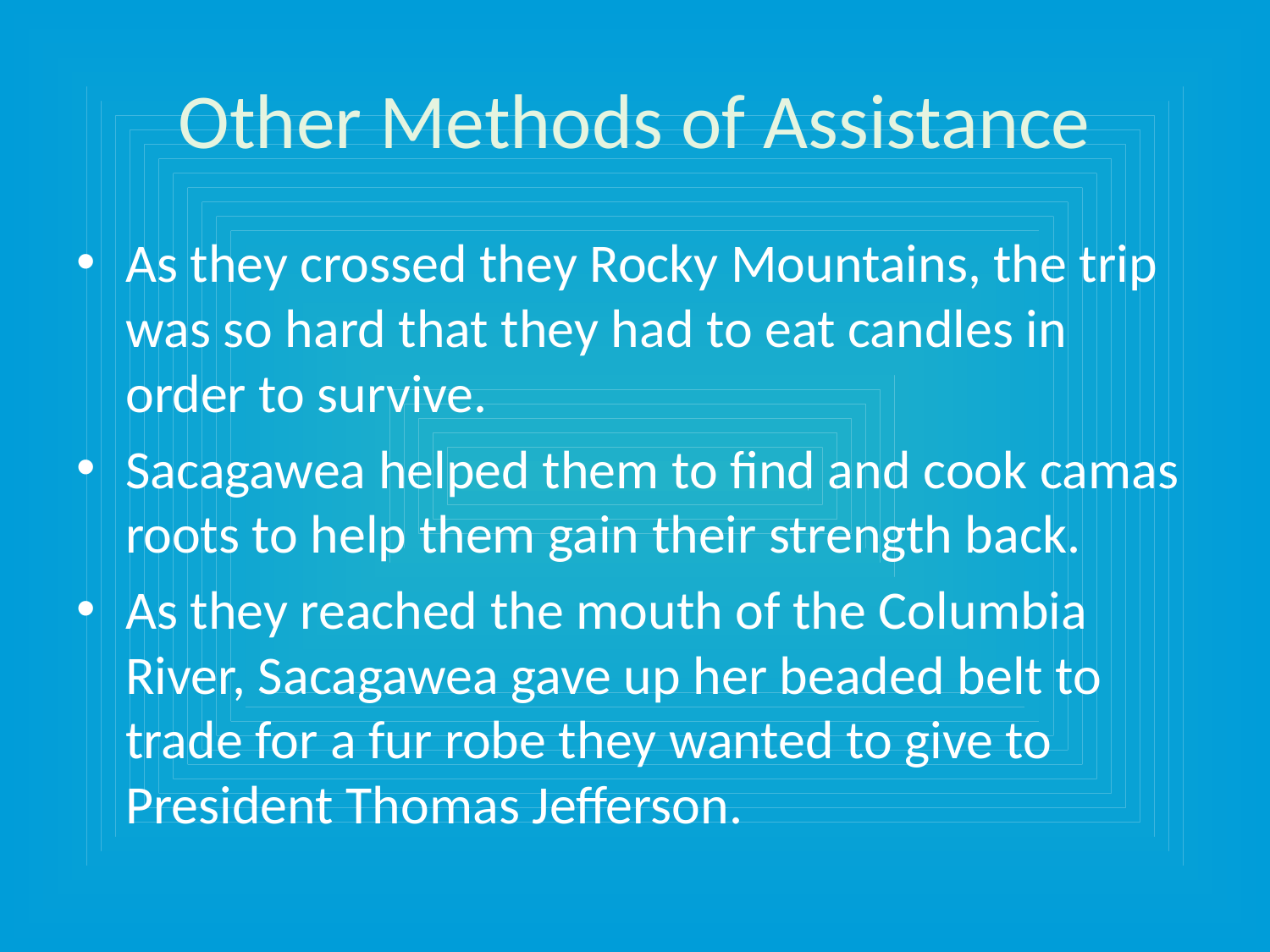

# Other Methods of Assistance
As they crossed they Rocky Mountains, the trip was so hard that they had to eat candles in order to survive.
Sacagawea helped them to find and cook camas roots to help them gain their strength back.
As they reached the mouth of the Columbia River, Sacagawea gave up her beaded belt to trade for a fur robe they wanted to give to President Thomas Jefferson.